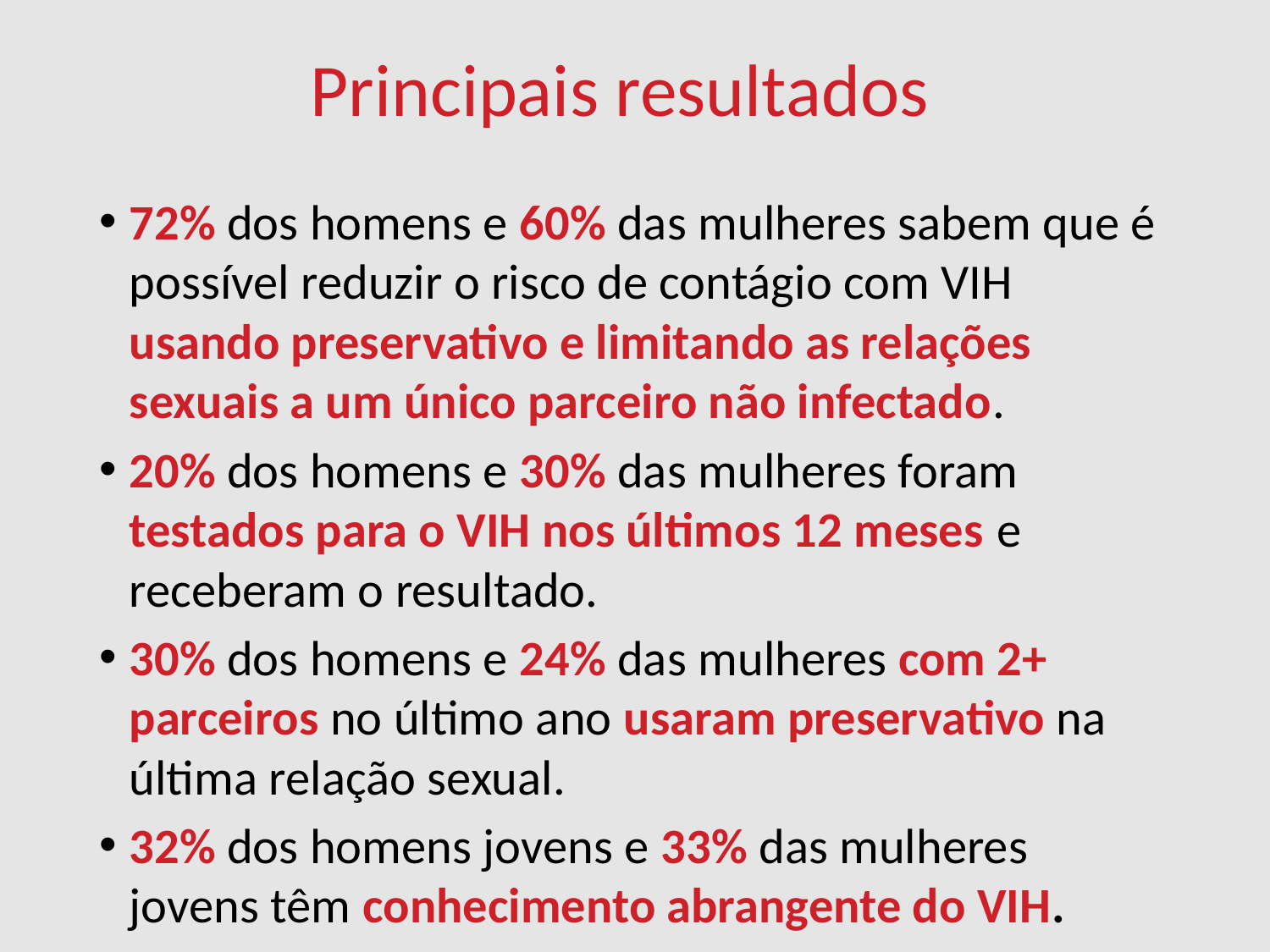

Principais resultados
72% dos homens e 60% das mulheres sabem que é possível reduzir o risco de contágio com VIH usando preservativo e limitando as relações sexuais a um único parceiro não infectado.
20% dos homens e 30% das mulheres foram testados para o VIH nos últimos 12 meses e receberam o resultado.
30% dos homens e 24% das mulheres com 2+ parceiros no último ano usaram preservativo na última relação sexual.
32% dos homens jovens e 33% das mulheres jovens têm conhecimento abrangente do VIH.